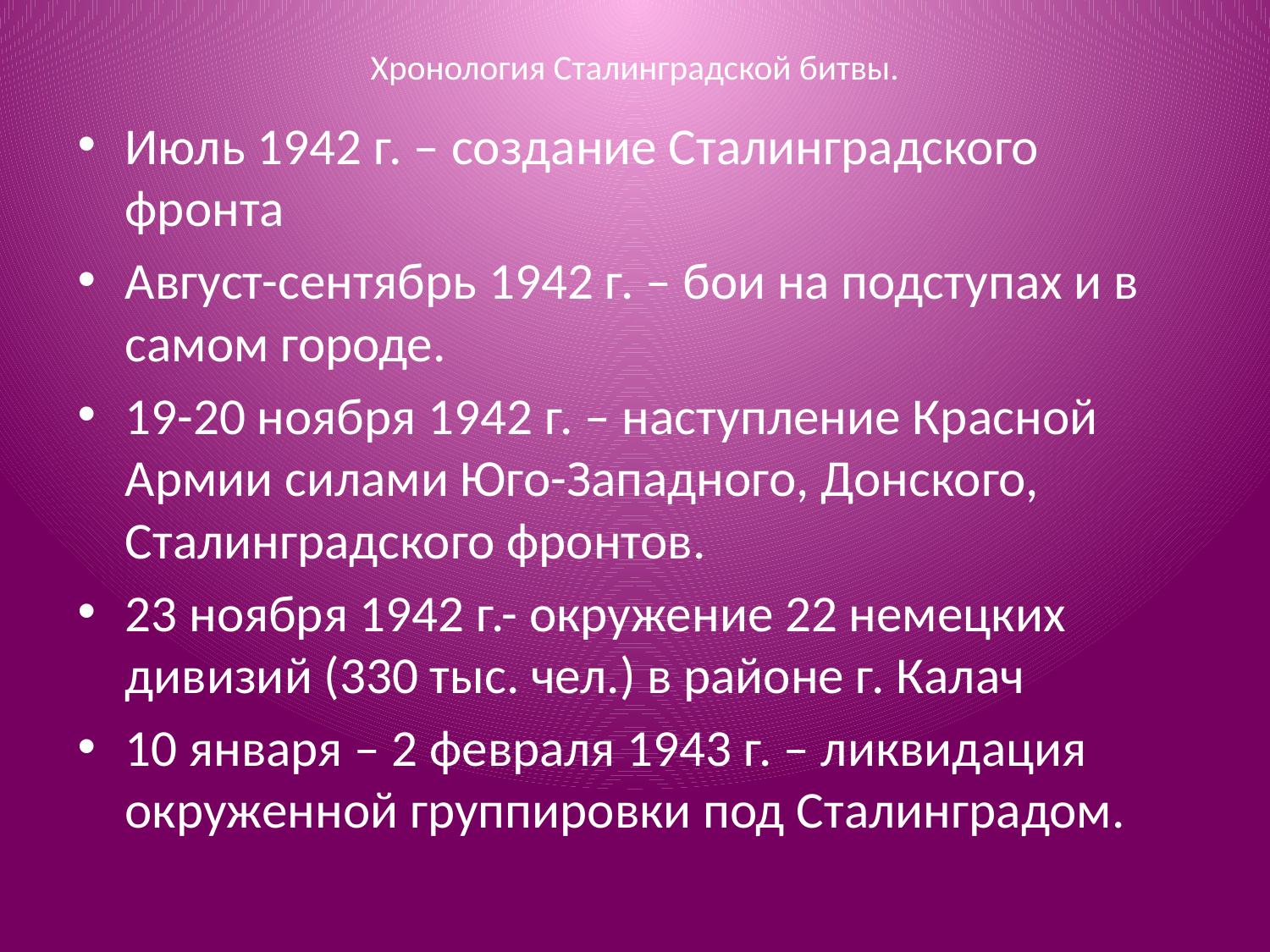

# Хронология Сталинградской битвы.
Июль 1942 г. – создание Сталинградского фронта
Август-сентябрь 1942 г. – бои на подступах и в самом городе.
19-20 ноября 1942 г. – наступление Красной Армии силами Юго-Западного, Донского, Сталинградского фронтов.
23 ноября 1942 г.- окружение 22 немецких дивизий (330 тыс. чел.) в районе г. Калач
10 января – 2 февраля 1943 г. – ликвидация окруженной группировки под Сталинградом.